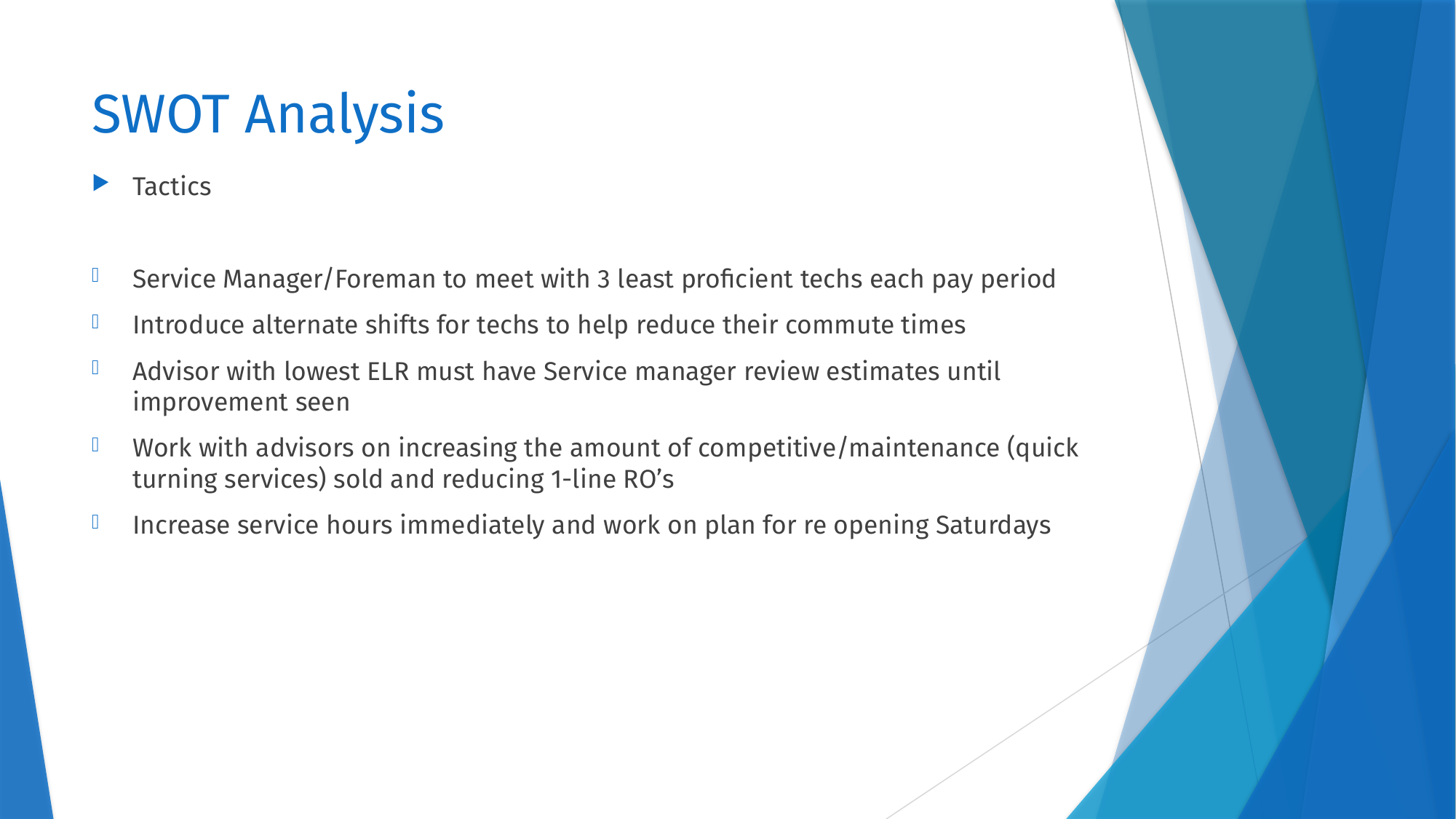

# SWOT Analysis
Tactics

Service Manager/Foreman to meet with 3 least proficient techs each pay period
Introduce alternate shifts for techs to help reduce their commute times
Advisor with lowest ELR must have Service manager review estimates until improvement seen
Work with advisors on increasing the amount of competitive/maintenance (quick turning services) sold and reducing 1-line RO’s
Increase service hours immediately and work on plan for re opening Saturdays